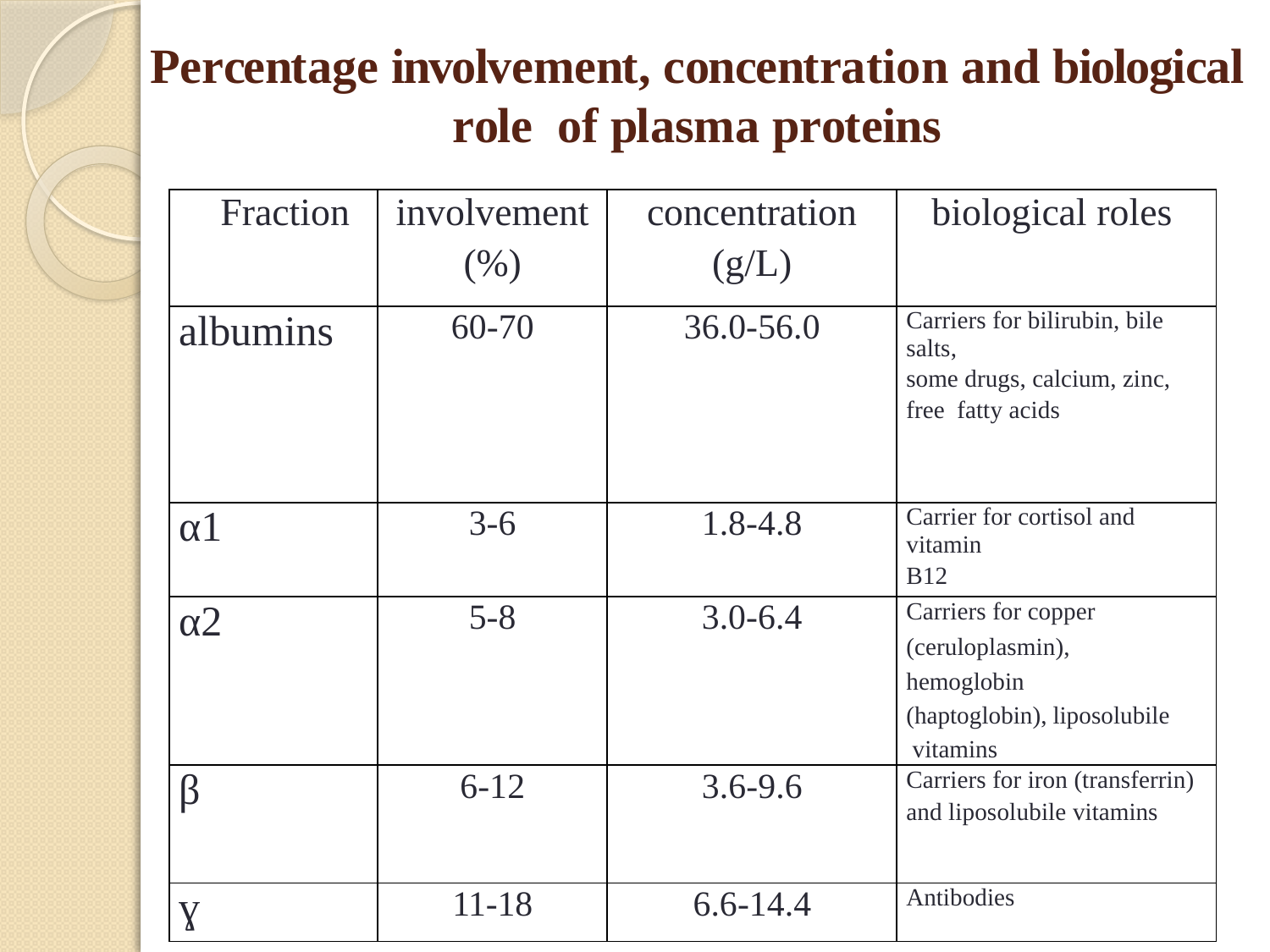

# Percentage involvement, concentration and biological role  of plasma proteins
| Fraction | involvement (%) | concentration (g/L) | biological roles |
| --- | --- | --- | --- |
| albumins | 60-70 | 36.0-56.0 | Carriers for bilirubin, bile salts, some drugs, calcium, zinc, free fatty acids |
| α1 | 3-6 | 1.8-4.8 | Carrier for cortisol and vitamin B12 |
| α2 | 5-8 | 3.0-6.4 | Carriers for copper (ceruloplasmin), hemoglobin (haptoglobin), liposolubile vitamins |
| β | 6-12 | 3.6-9.6 | Carriers for iron (transferrin) and liposolubile vitamins |
| ɣ | 11-18 | 6.6-14.4 | Antibodies |